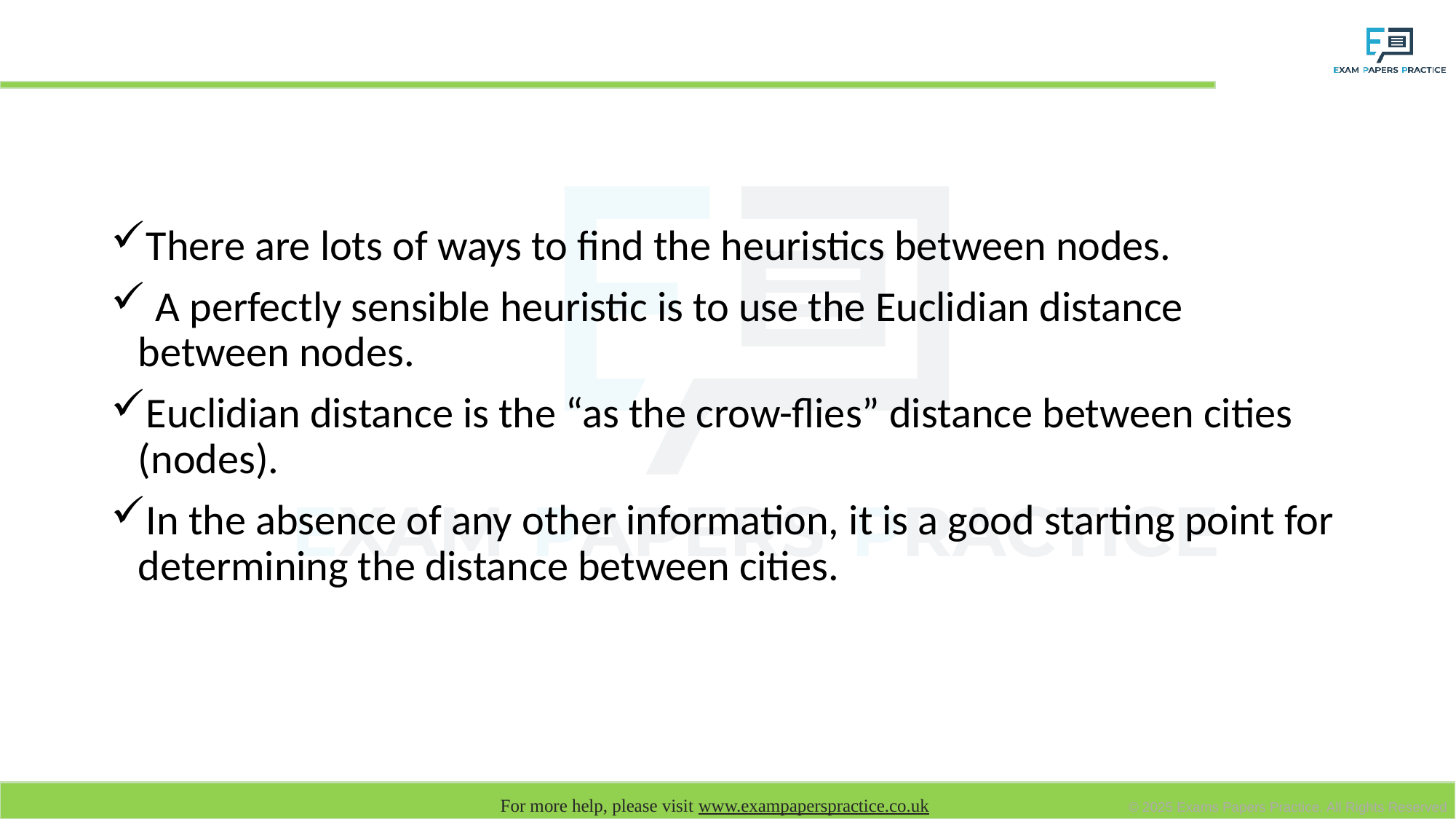

# Heuristics
There are lots of ways to find the heuristics between nodes.
 A perfectly sensible heuristic is to use the Euclidian distance between nodes.
Euclidian distance is the “as the crow-flies” distance between cities (nodes).
In the absence of any other information, it is a good starting point for determining the distance between cities.